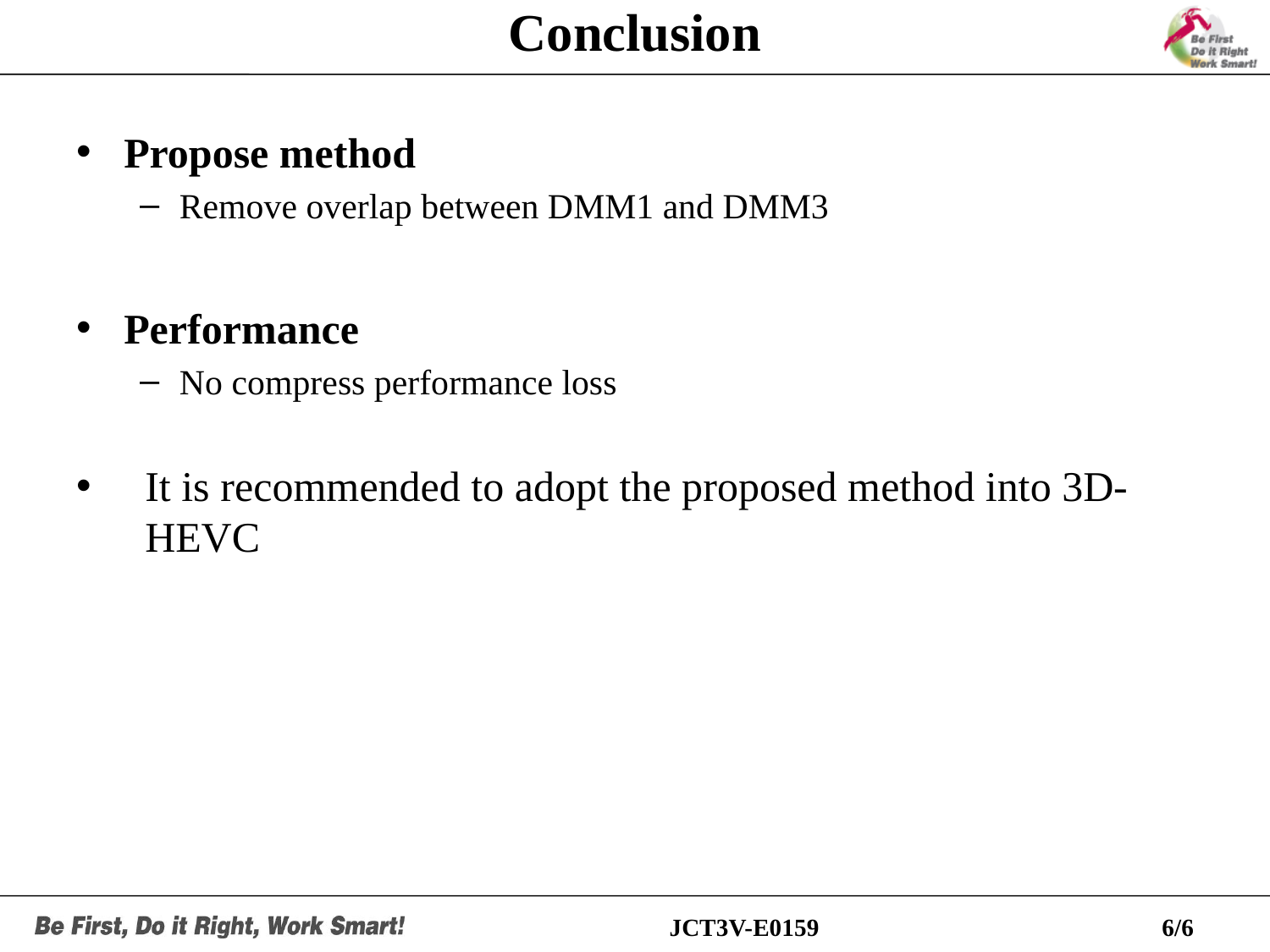

# Conclusion
Propose method
Remove overlap between DMM1 and DMM3

Performance
No compress performance loss

It is recommended to adopt the proposed method into 3D-HEVC

JCT3V-E0159
6/6